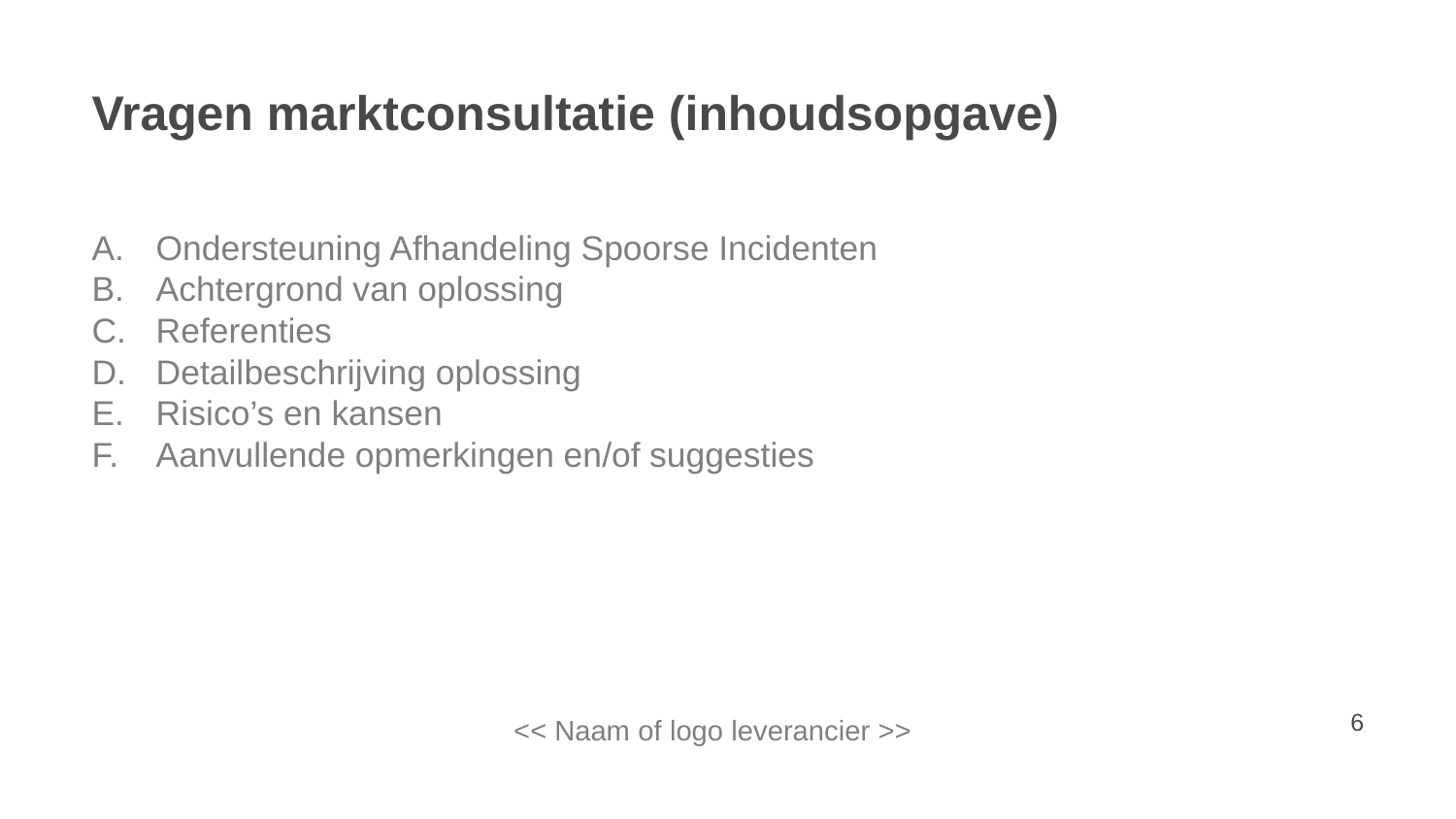

# Vragen marktconsultatie (inhoudsopgave)
 Ondersteuning Afhandeling Spoorse Incidenten
 Achtergrond van oplossing
 Referenties
 Detailbeschrijving oplossing
 Risico’s en kansen
 Aanvullende opmerkingen en/of suggesties

<< Naam of logo leverancier >>